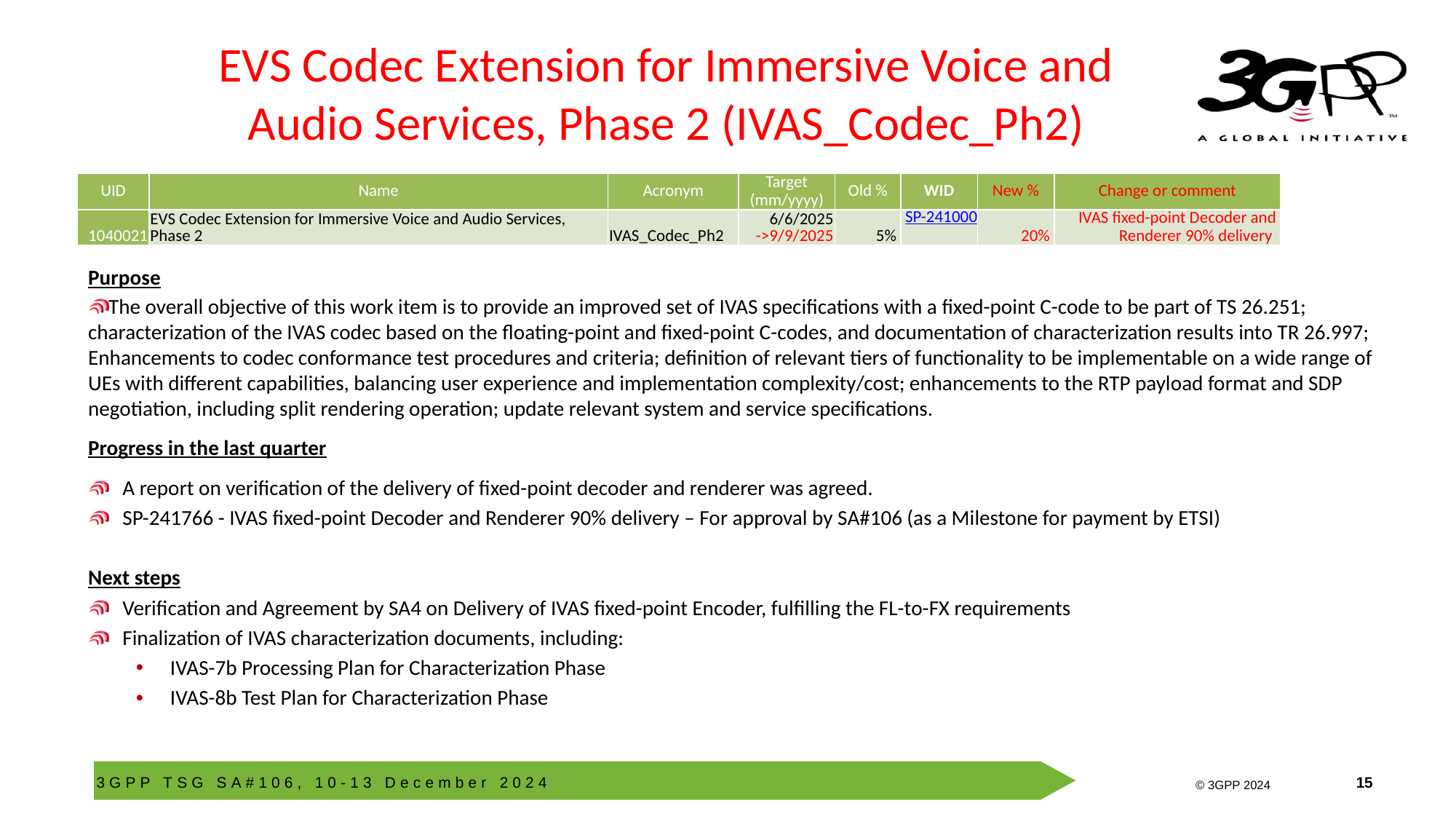

# EVS Codec Extension for Immersive Voice and Audio Services, Phase 2 (IVAS_Codec_Ph2)
| UID | Name | Acronym | Target (mm/yyyy) | Old % | WID | New % | Change or comment |
| --- | --- | --- | --- | --- | --- | --- | --- |
| 1040021 | EVS Codec Extension for Immersive Voice and Audio Services, Phase 2 | IVAS\_Codec\_Ph2 | 6/6/2025 ->9/9/2025 | 5% | SP-241000 | 20% | IVAS fixed-point Decoder and Renderer 90% delivery |
Purpose
The overall objective of this work item is to provide an improved set of IVAS specifications with a fixed-point C-code to be part of TS 26.251; characterization of the IVAS codec based on the floating-point and fixed-point C-codes, and documentation of characterization results into TR 26.997; Enhancements to codec conformance test procedures and criteria; definition of relevant tiers of functionality to be implementable on a wide range of UEs with different capabilities, balancing user experience and implementation complexity/cost; enhancements to the RTP payload format and SDP negotiation, including split rendering operation; update relevant system and service specifications.
Progress in the last quarter
A report on verification of the delivery of fixed-point decoder and renderer was agreed.
SP-241766 - IVAS fixed-point Decoder and Renderer 90% delivery – For approval by SA#106 (as a Milestone for payment by ETSI)

Next steps
Verification and Agreement by SA4 on Delivery of IVAS fixed-point Encoder, fulfilling the FL-to-FX requirements
Finalization of IVAS characterization documents, including:
IVAS-7b Processing Plan for Characterization Phase
IVAS-8b Test Plan for Characterization Phase